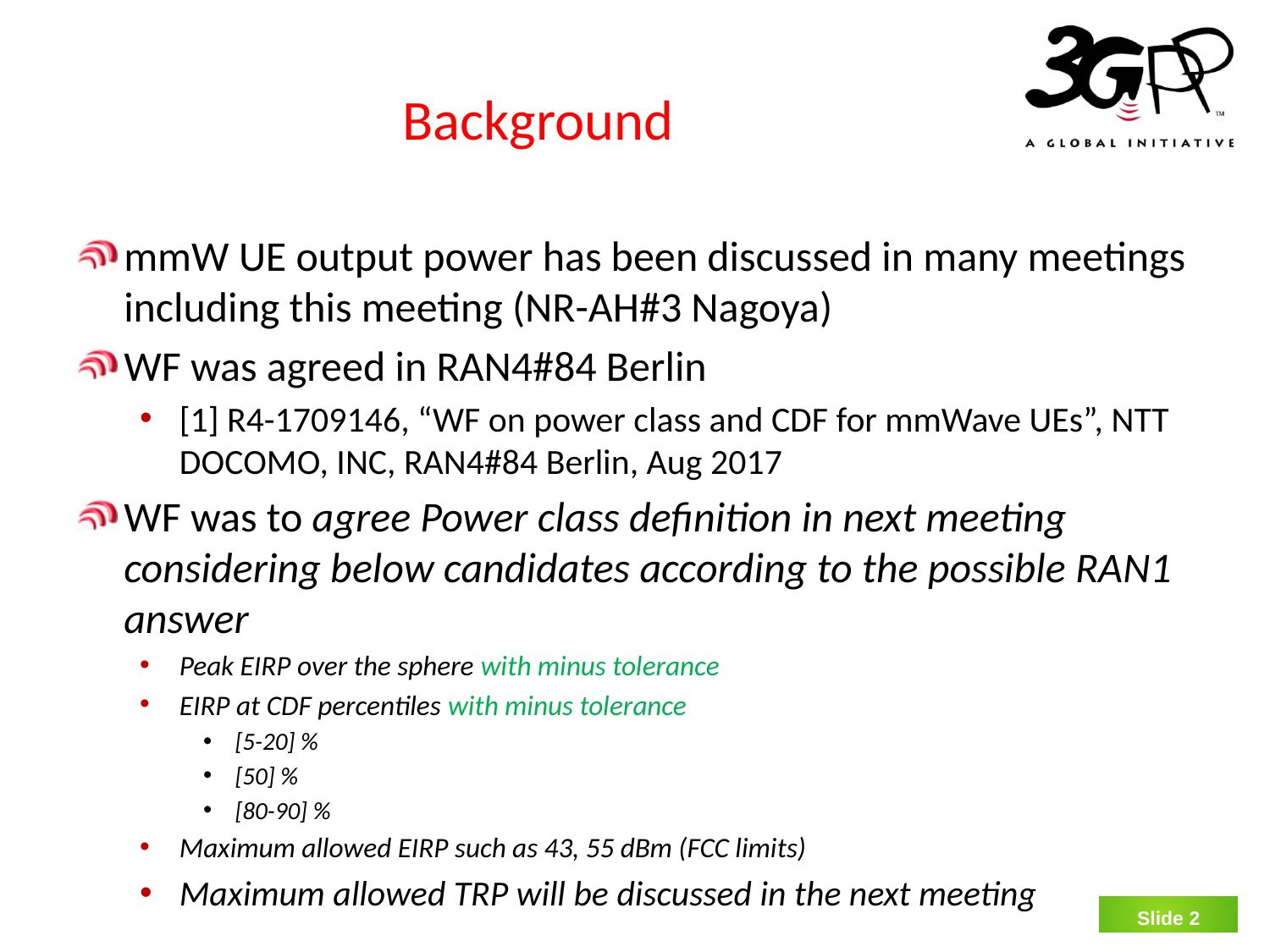

# Background
mmW UE output power has been discussed in many meetings including this meeting (NR-AH#3 Nagoya)
WF was agreed in RAN4#84 Berlin
[1] R4-1709146, “WF on power class and CDF for mmWave UEs”, NTT DOCOMO, INC, RAN4#84 Berlin, Aug 2017
WF was to agree Power class definition in next meeting considering below candidates according to the possible RAN1 answer
Peak EIRP over the sphere with minus tolerance
EIRP at CDF percentiles with minus tolerance
[5-20] %
[50] %
[80-90] %
Maximum allowed EIRP such as 43, 55 dBm (FCC limits)
Maximum allowed TRP will be discussed in the next meeting

Slide 2